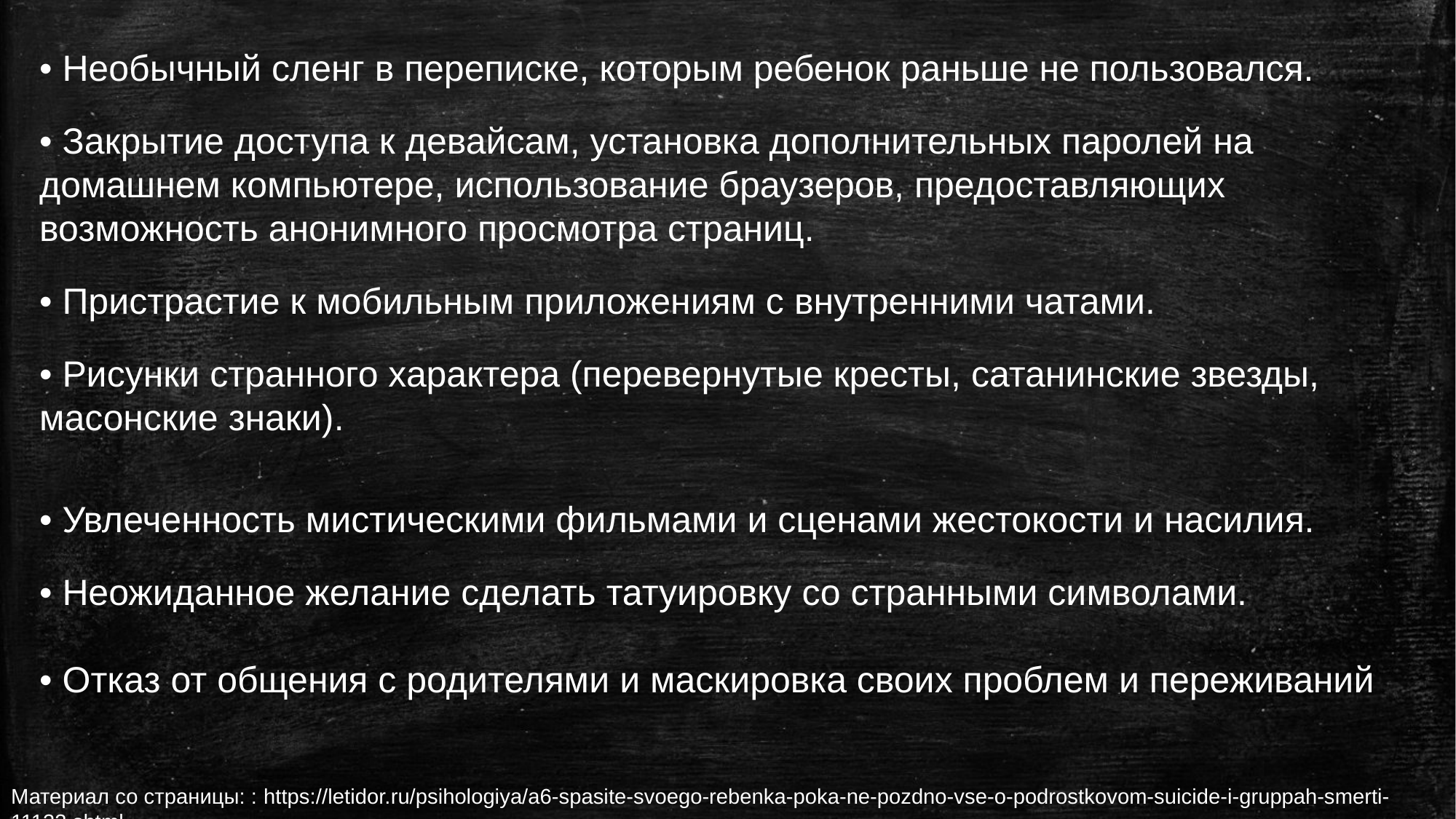

• Необычный сленг в переписке, которым ребенок раньше не пользовался.

• Закрытие доступа к девайсам, установка дополнительных паролей на домашнем компьютере, использование браузеров, предоставляющих возможность анонимного просмотра страниц.

• Пристрастие к мобильным приложениям с внутренними чатами.

• Рисунки странного характера (перевернутые кресты, сатанинские звезды, масонские знаки).

• Увлеченность мистическими фильмами и сценами жестокости и насилия.

• Неожиданное желание сделать татуировку со странными символами.

• Отказ от общения с родителями и маскировка своих проблем и переживаний
Материал со страницы: : https://letidor.ru/psihologiya/a6-spasite-svoego-rebenka-poka-ne-pozdno-vse-o-podrostkovom-suicide-i-gruppah-smerti-11133.shtml